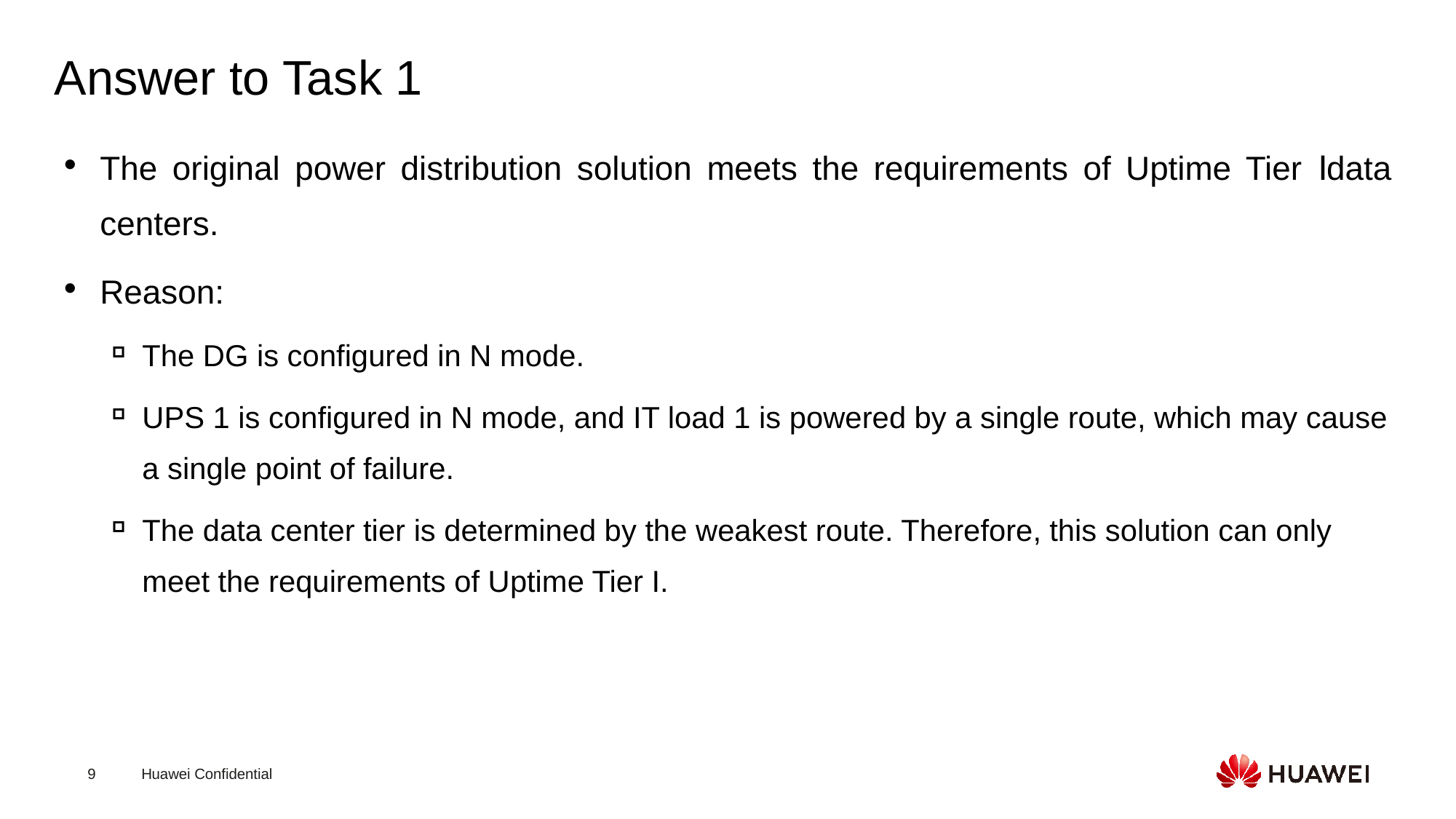

# Answer to Task 1
The original power distribution solution meets the requirements of Uptime Tier Ⅰdata centers.
Reason:
The DG is configured in N mode.
UPS 1 is configured in N mode, and IT load 1 is powered by a single route, which may cause a single point of failure.
The data center tier is determined by the weakest route. Therefore, this solution can only meet the requirements of Uptime Tier I.